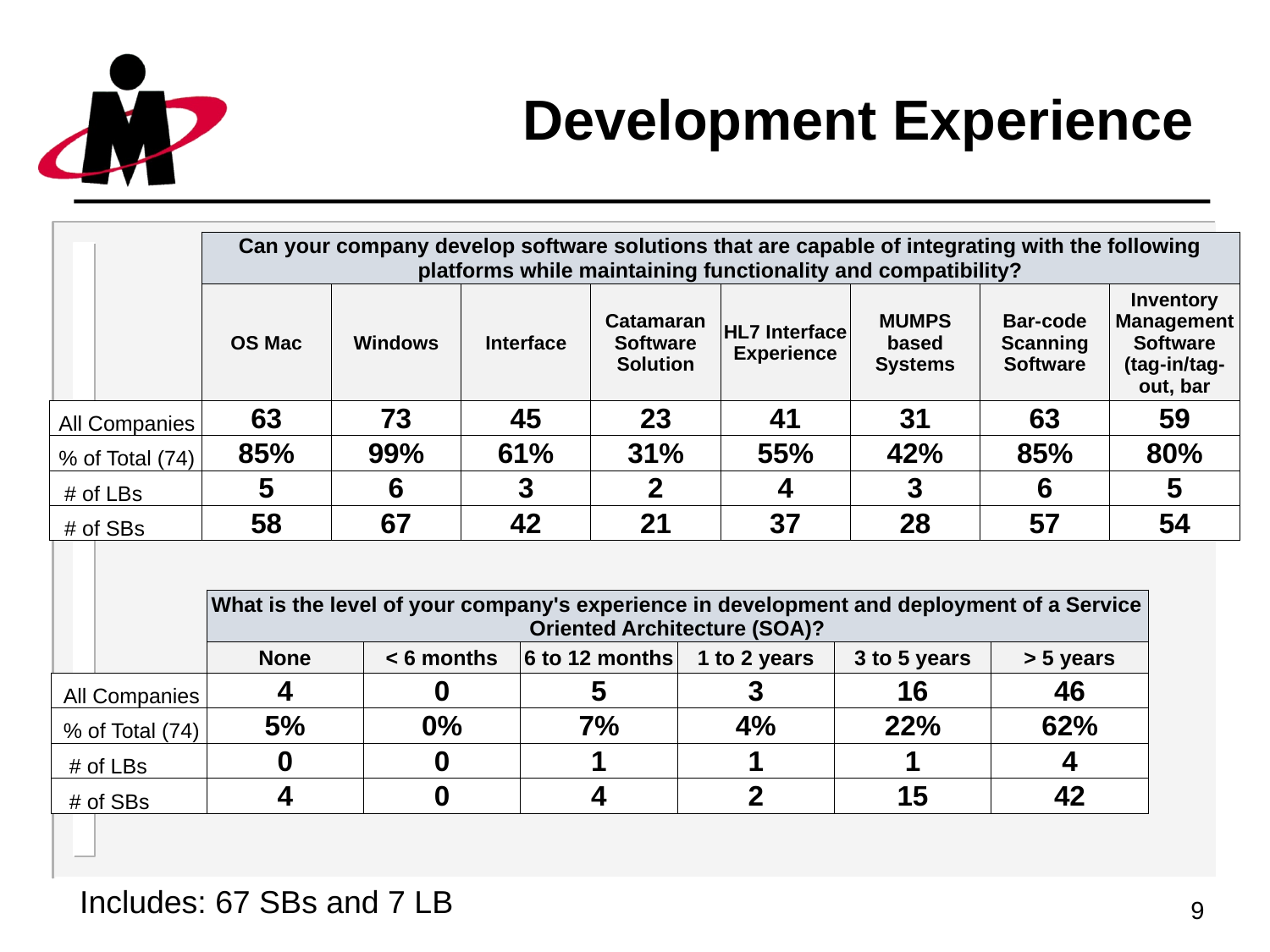

# Development Experience
|  | Can your company develop software solutions that are capable of integrating with the following platforms while maintaining functionality and compatibility? |  |  |  |  |  |  |  |
| --- | --- | --- | --- | --- | --- | --- | --- | --- |
|  | OS Mac | Windows | Interface | Catamaran Software Solution | HL7 Interface Experience | MUMPS based Systems | Bar-code Scanning Software | Inventory Management Software (tag-in/tag-out, bar |
| All Companies | 63 | 73 | 45 | 23 | 41 | 31 | 63 | 59 |
| % of Total (74) | 85% | 99% | 61% | 31% | 55% | 42% | 85% | 80% |
| # of LBs | 5 | 6 | 3 | 2 | 4 | 3 | 6 | 5 |
| # of SBs | 58 | 67 | 42 | 21 | 37 | 28 | 57 | 54 |
|  | What is the level of your company's experience in development and deployment of a Service Oriented Architecture (SOA)? |  |  |  |  |  |
| --- | --- | --- | --- | --- | --- | --- |
|  | None | < 6 months | 6 to 12 months | 1 to 2 years | 3 to 5 years | > 5 years |
| All Companies | 4 | 0 | 5 | 3 | 16 | 46 |
| % of Total (74) | 5% | 0% | 7% | 4% | 22% | 62% |
| # of LBs | 0 | 0 | 1 | 1 | 1 | 4 |
| # of SBs | 4 | 0 | 4 | 2 | 15 | 42 |
Includes: 67 SBs and 7 LB
9